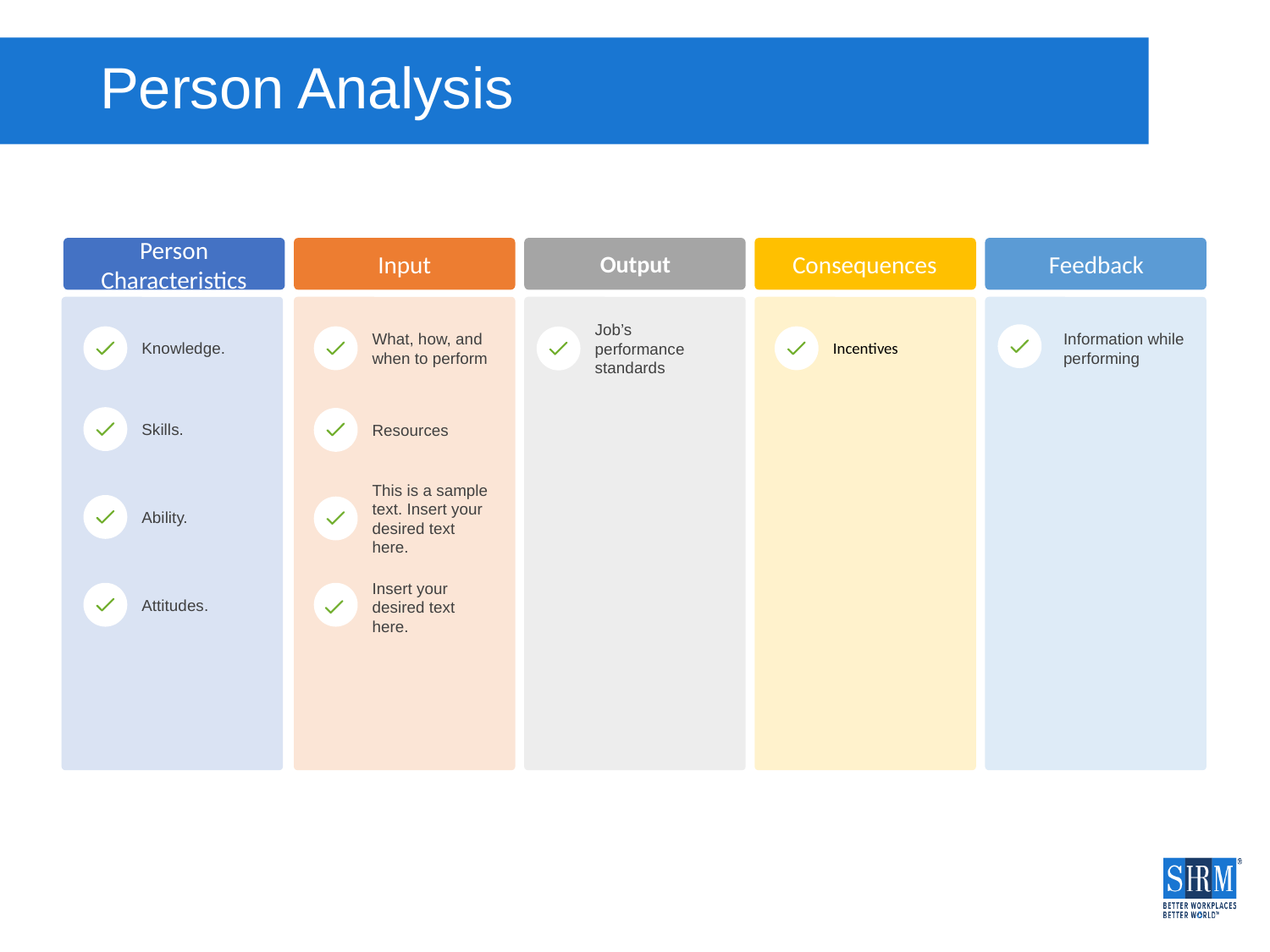

# Person Analysis
Person Characteristics

Input
Consequences
Feedback
Output

Job’s performance standards

What, how, and when to perform
Information while performing
Knowledge.
Incentives

Skills.
Resources

This is a sample text. Insert your desired text here.

Ability.

Insert your desired text here.
Attitudes.